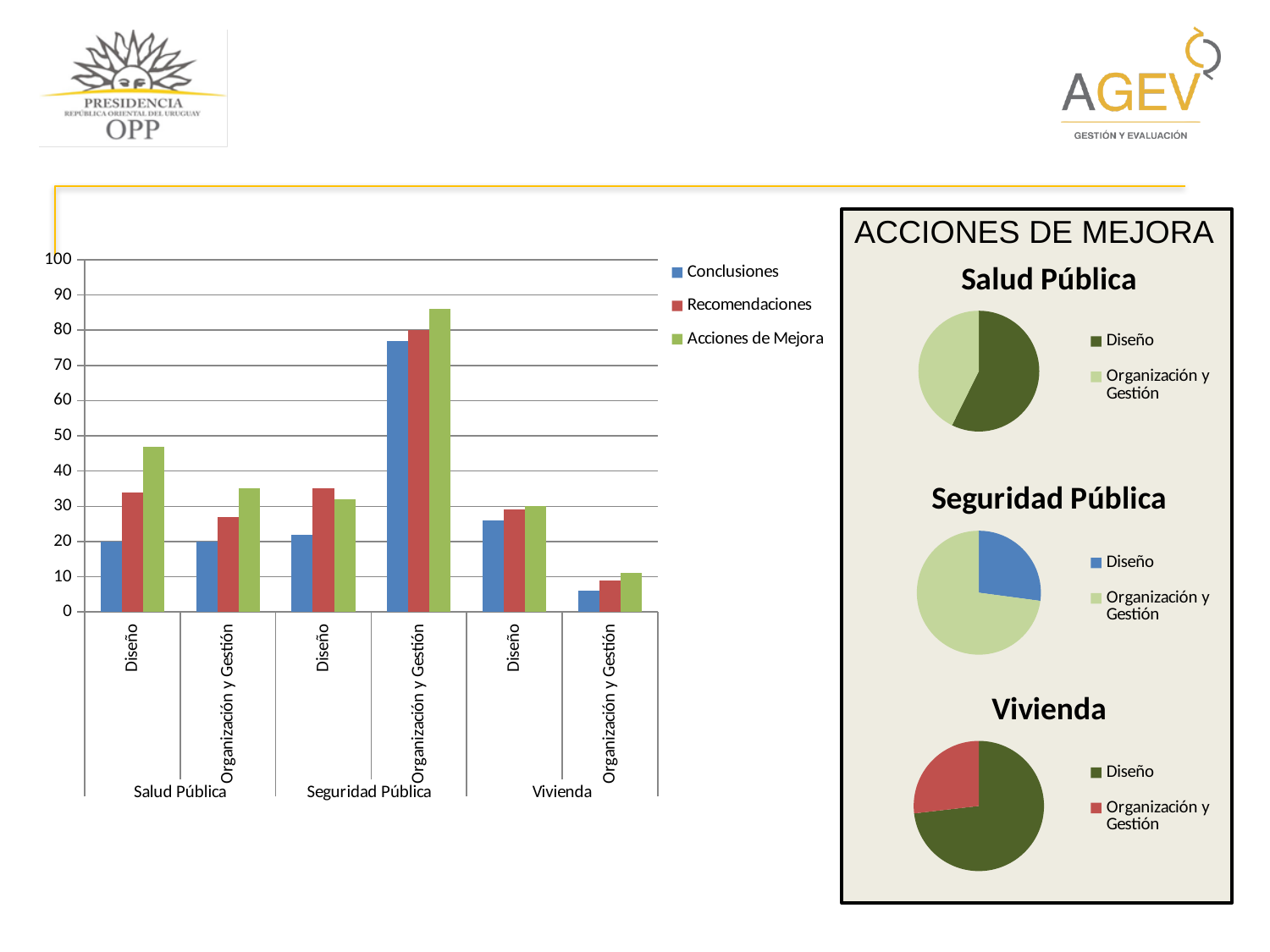

ACCIONES DE MEJORA

### Chart: Salud Pública

| Category | Acciones de Mejora  |
|---|---|
| Diseño | 47.0 |
| Organización y Gestión | 35.0 |

### Chart: Seguridad Pública

| Category | Acciones de Mejora  |
|---|---|
| Diseño | 32.0 |
| Organización y Gestión | 86.0 |

### Chart:

| Category |  |
|---|---|
| Diseño | 30.0 |
| Organización y Gestión | 11.0 |

### Chart

| Category | Conclusiones  | Recomendaciones  | Acciones de Mejora  |
|---|---|---|---|
| Diseño | 20.0 | 34.0 | 47.0 |
| Organización y Gestión | 20.0 | 27.0 | 35.0 |
| Diseño | 22.0 | 35.0 | 32.0 |
| Organización y Gestión | 77.0 | 80.0 | 86.0 |
| Diseño | 26.0 | 29.0 | 30.0 |
| Organización y Gestión | 6.0 | 9.0 | 11.0 |